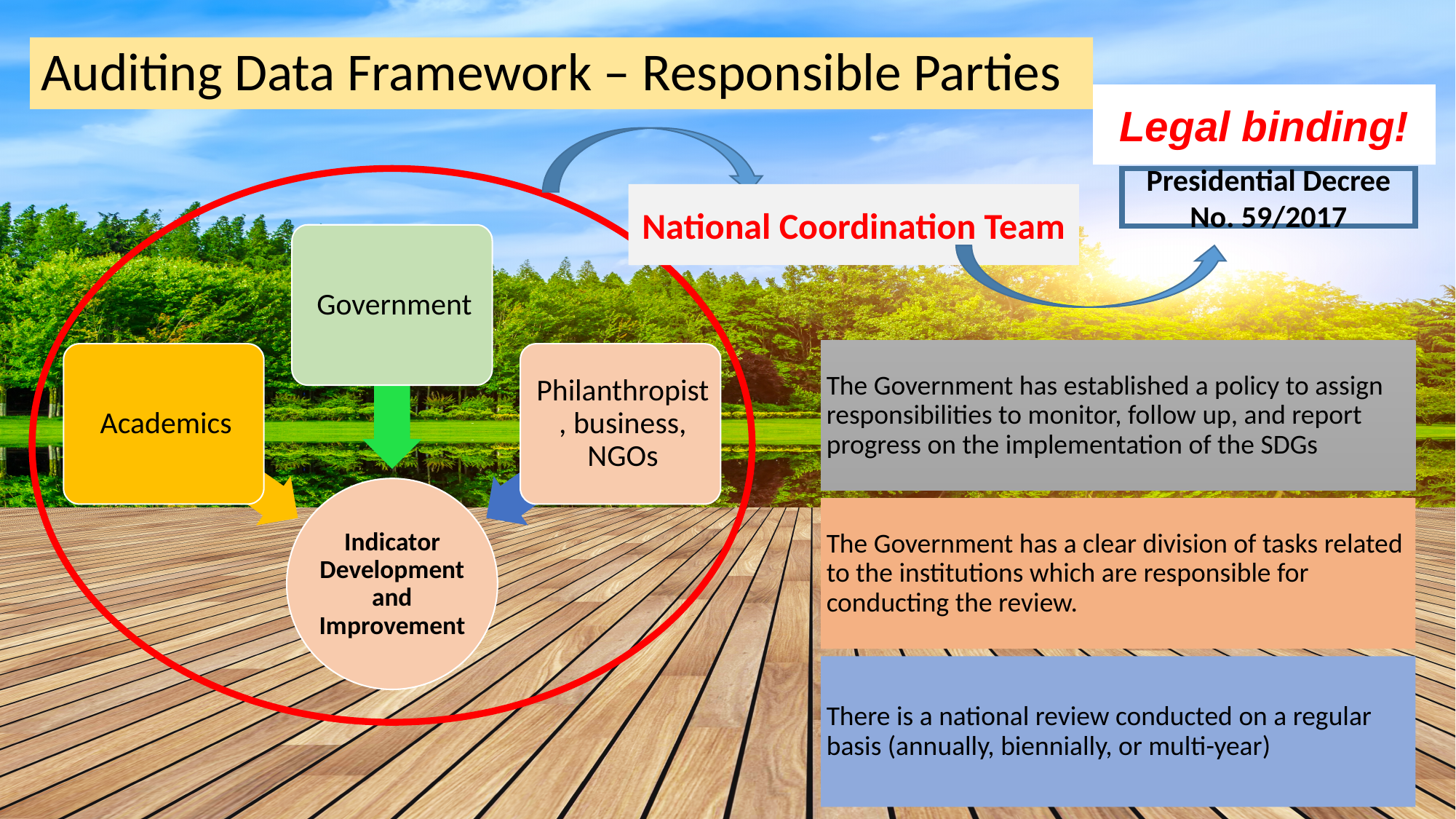

# Auditing Data Framework – Responsible Parties
Legal binding!

Presidential Decree No. 59/2017
National Coordination Team
Indicator Development and Improvement
Academics
Government
Philanthropist, business, NGOs

The Government has established a policy to assign responsibilities to monitor, follow up, and report progress on the implementation of the SDGs
The Government has a clear division of tasks related to the institutions which are responsible for conducting the review.
There is a national review conducted on a regular basis (annually, biennially, or multi-year)